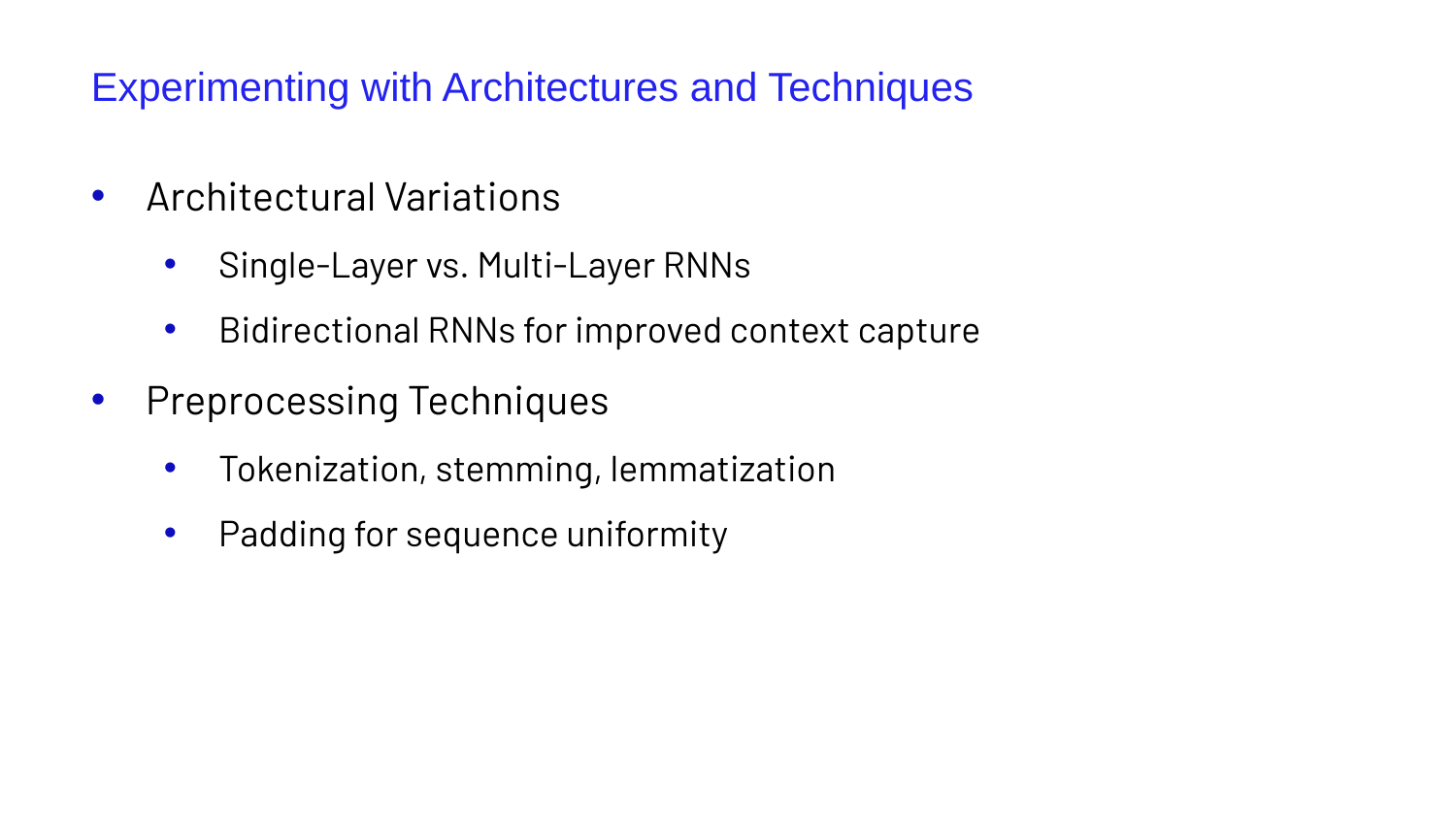

Experimenting with Architectures and Techniques
Architectural Variations
Single-Layer vs. Multi-Layer RNNs
Bidirectional RNNs for improved context capture
Preprocessing Techniques
Tokenization, stemming, lemmatization
Padding for sequence uniformity